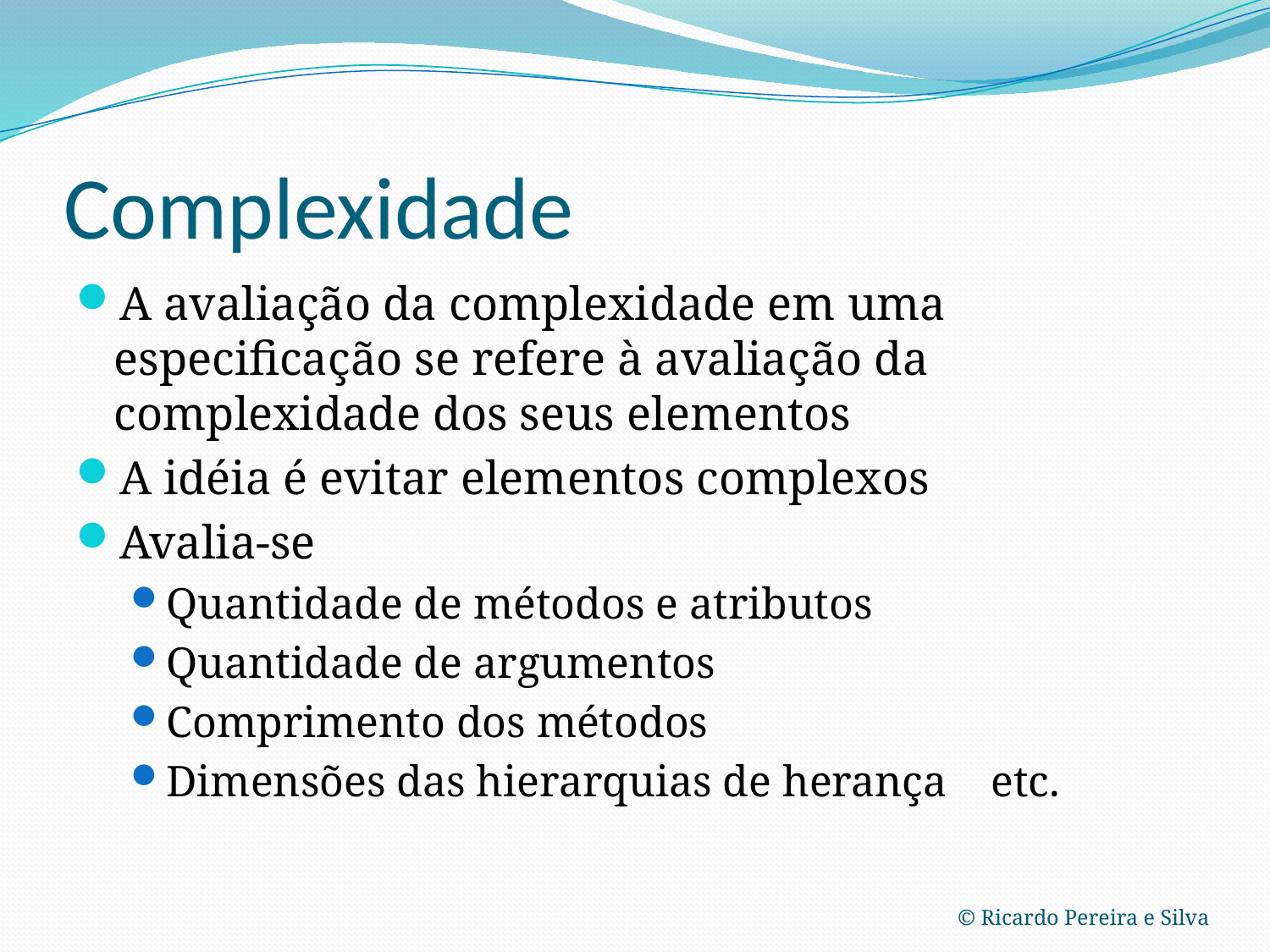

# Complexidade
A avaliação da complexidade em uma especificação se refere à avaliação da complexidade dos seus elementos
A idéia é evitar elementos complexos
Avalia-se
Quantidade de métodos e atributos
Quantidade de argumentos
Comprimento dos métodos
Dimensões das hierarquias de herança    etc.
© Ricardo Pereira e Silva